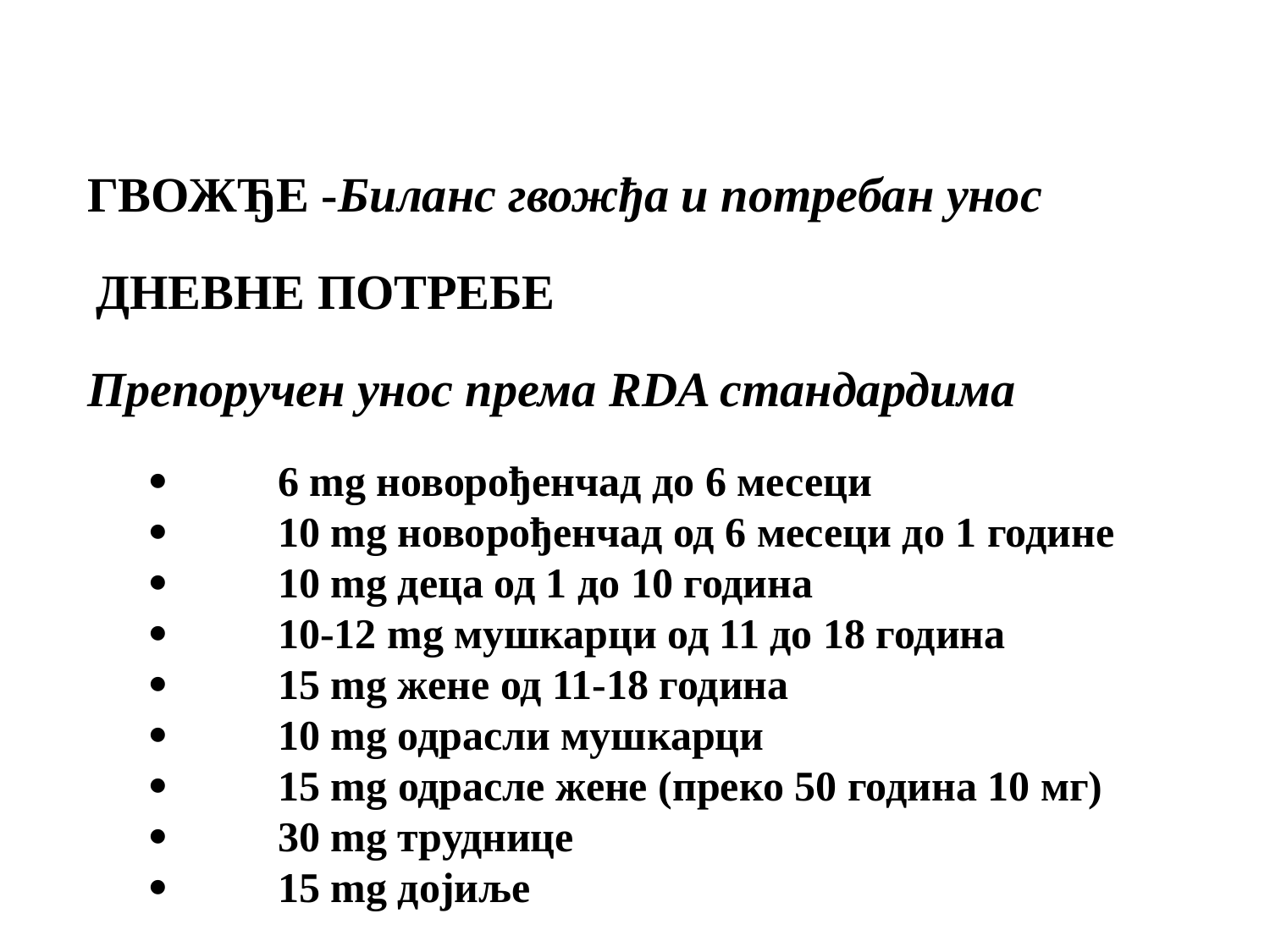

ГВОЖЂЕ -Биланс гвожђа и потребан унос

 ДНЕВНЕ ПОТРЕБЕ

Препоручен унос према RDA стандардима

•	6 mg новорођенчад до 6 месеци
•	10 mg новорођенчад од 6 месеци до 1 године
•	10 mg деца од 1 до 10 година
•	10-12 mg мушкарци од 11 до 18 година
•	15 mg жене од 11-18 година
•	10 mg одрасли мушкарци
•	15 mg одрасле жене (преко 50 година 10 мг)
•	30 mg труднице
•	15 mg дојиље